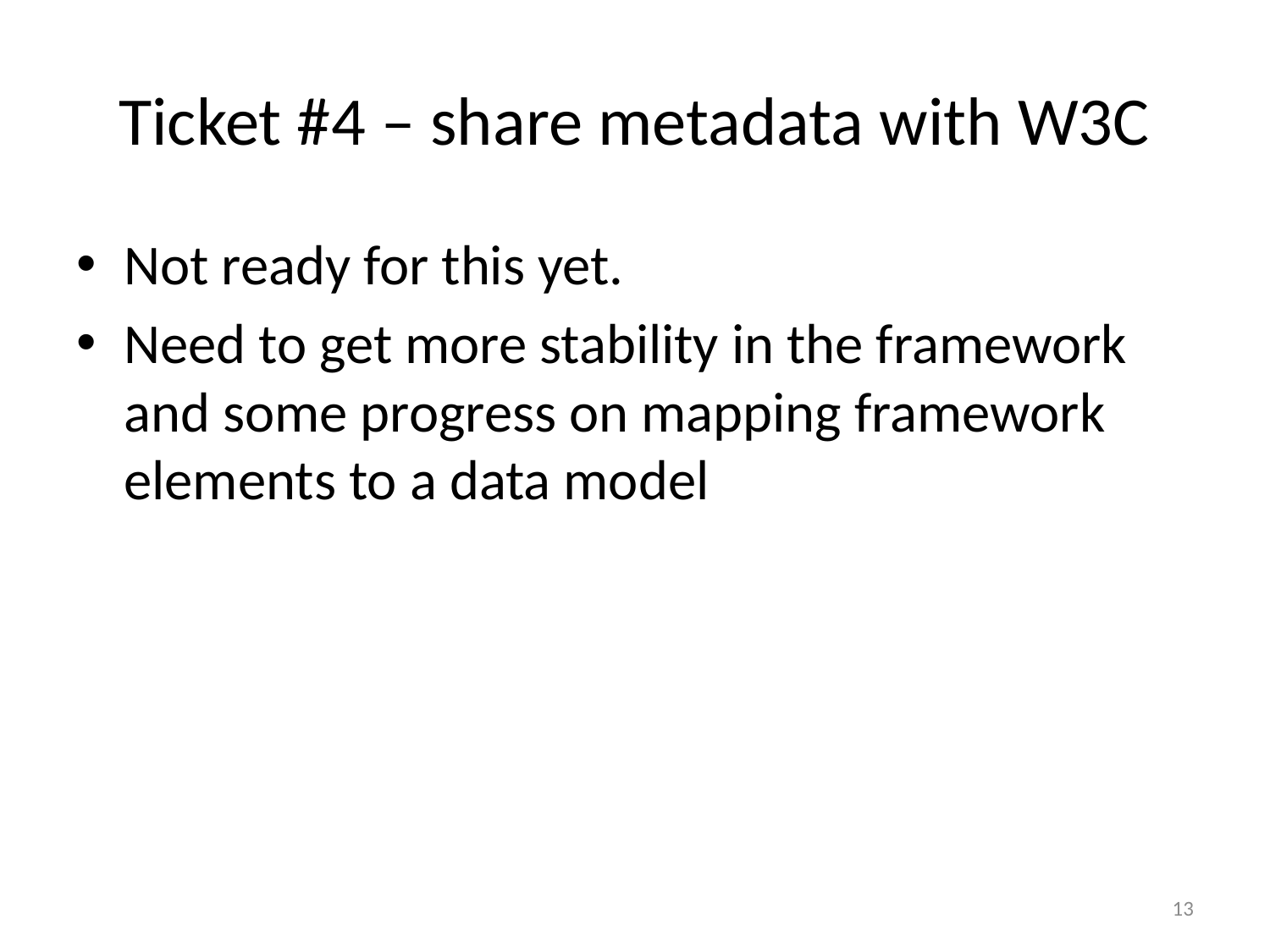

# Ticket #4 – share metadata with W3C
Not ready for this yet.
Need to get more stability in the framework and some progress on mapping framework elements to a data model

13